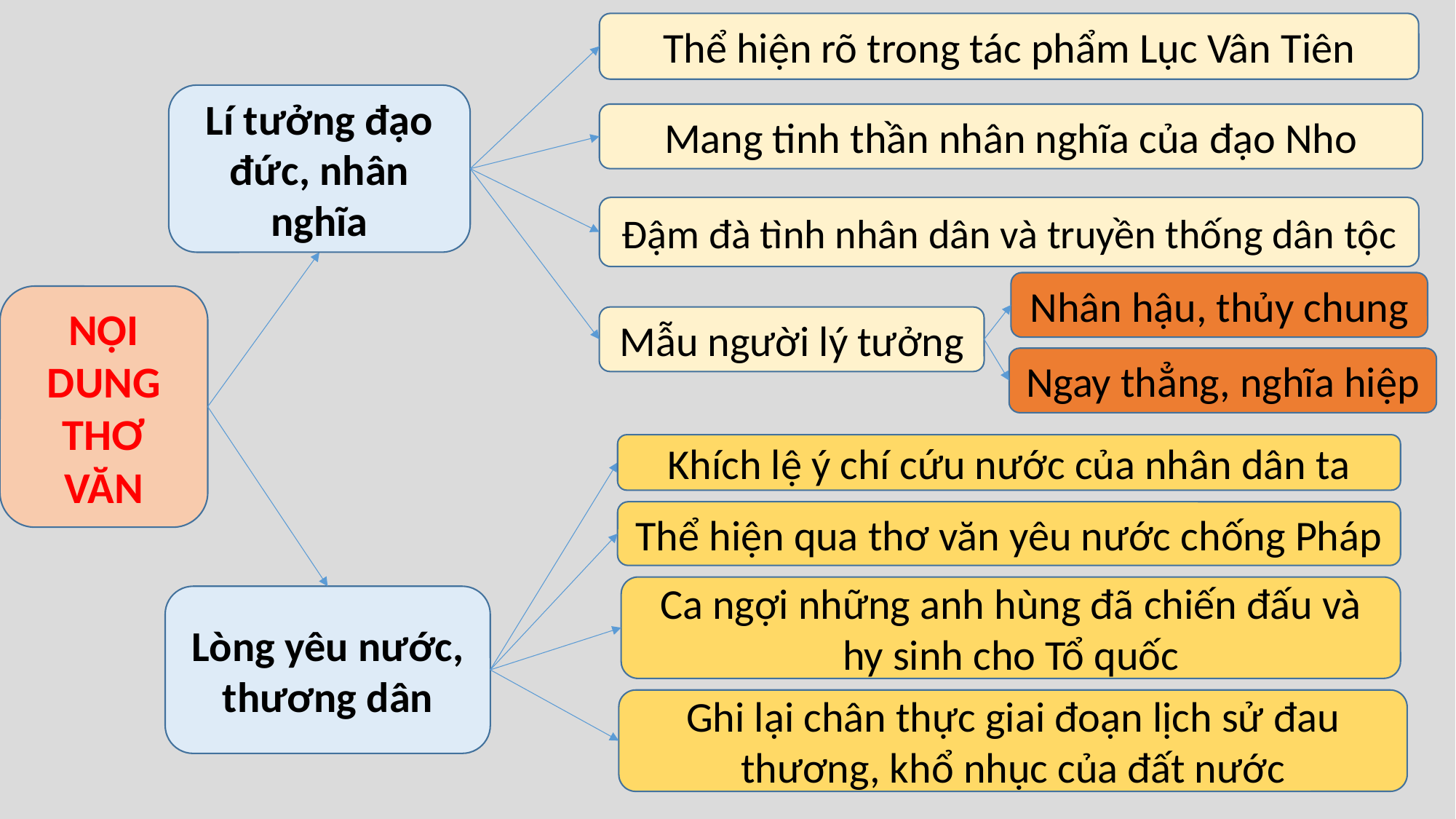

Thể hiện rõ trong tác phẩm Lục Vân Tiên
Lí tưởng đạo đức, nhân nghĩa
Mang tinh thần nhân nghĩa của đạo Nho
Đậm đà tình nhân dân và truyền thống dân tộc
Nhân hậu, thủy chung
NỘI DUNG THƠ VĂN
Mẫu người lý tưởng
Ngay thẳng, nghĩa hiệp
Khích lệ ý chí cứu nước của nhân dân ta
Thể hiện qua thơ văn yêu nước chống Pháp
Ca ngợi những anh hùng đã chiến đấu và hy sinh cho Tổ quốc
Lòng yêu nước, thương dân
Ghi lại chân thực giai đoạn lịch sử đau thương, khổ nhục của đất nước